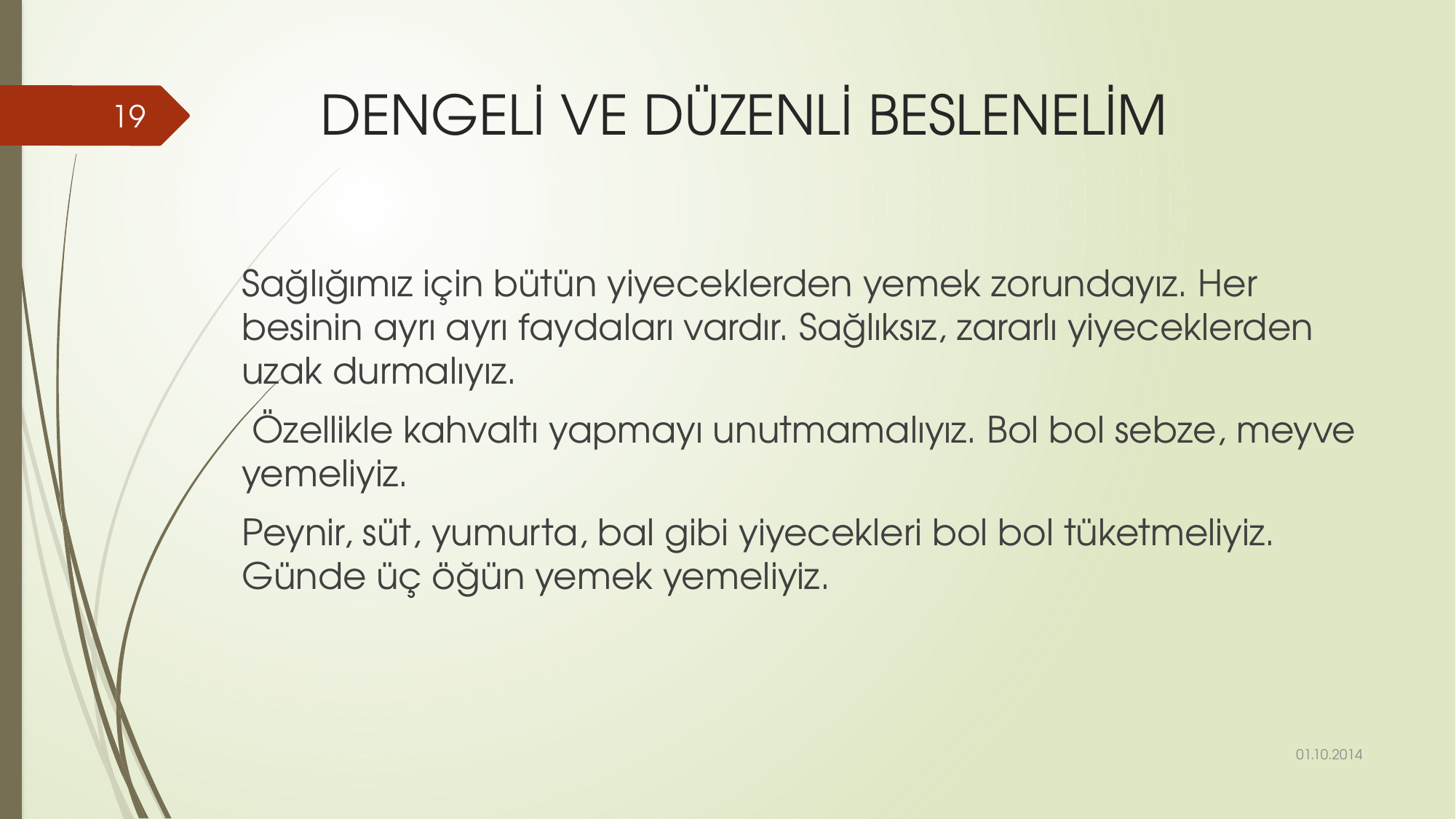

# DENGELİ VE DÜZENLİ BESLENELİM
19
Sağlığımız için bütün yiyeceklerden yemek zorundayız. Her besinin ayrı ayrı faydaları vardır. Sağlıksız, zararlı yiyeceklerden uzak durmalıyız.
 Özellikle kahvaltı yapmayı unutmamalıyız. Bol bol sebze, meyve yemeliyiz.
Peynir, süt, yumurta, bal gibi yiyecekleri bol bol tüketmeliyiz. Günde üç öğün yemek yemeliyiz.
01.10.2014